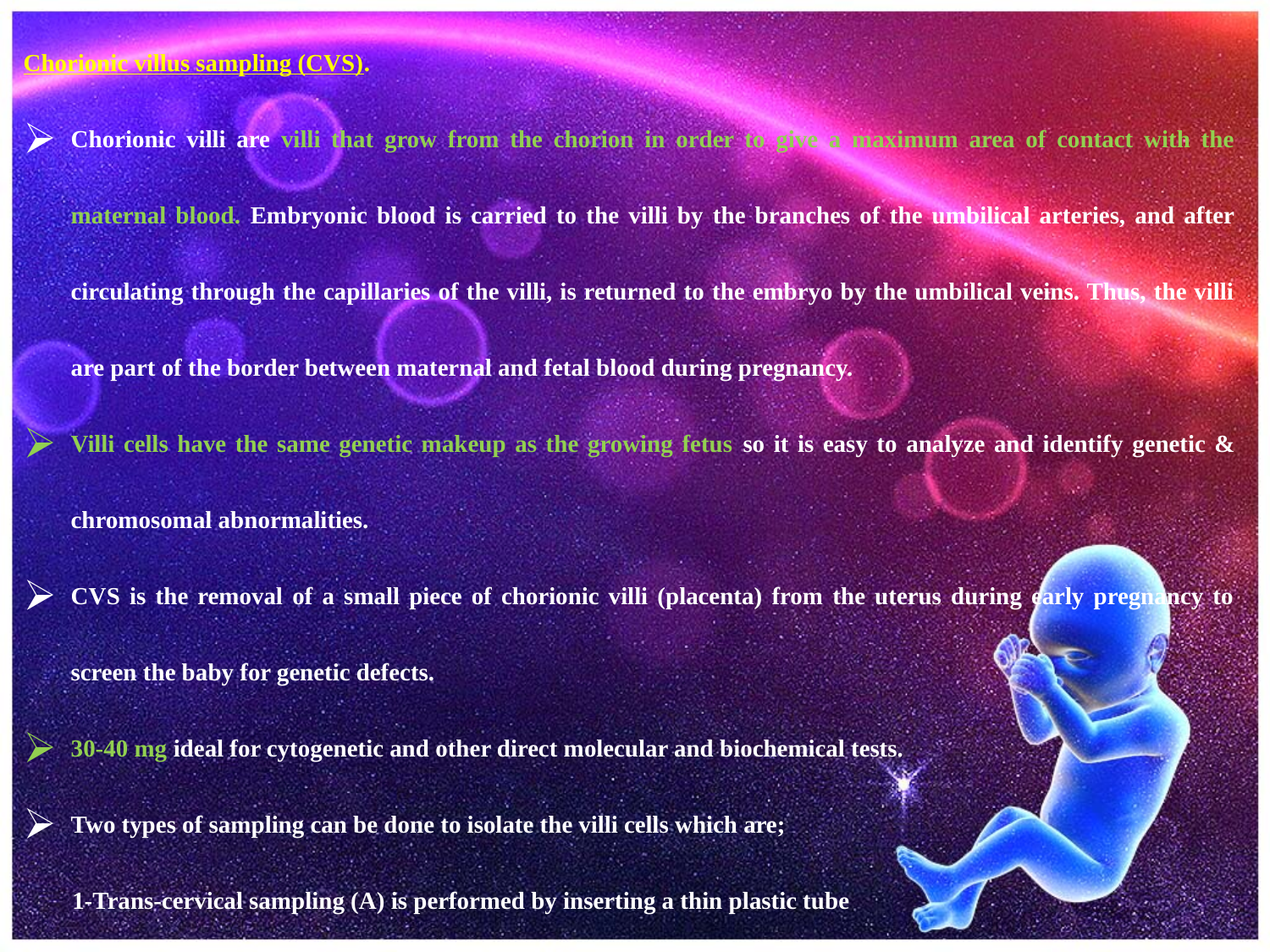

Chorionic villus sampling (CVS).
Chorionic villi are villi that grow from the chorion in order to give a maximum area of contact with the maternal blood. Embryonic blood is carried to the villi by the branches of the umbilical arteries, and after circulating through the capillaries of the villi, is returned to the embryo by the umbilical veins. Thus, the villi are part of the border between maternal and fetal blood during pregnancy.
Villi cells have the same genetic makeup as the growing fetus so it is easy to analyze and identify genetic & chromosomal abnormalities.
CVS is the removal of a small piece of chorionic villi (placenta) from the uterus during early pregnancy to screen the baby for genetic defects.
30-40 mg ideal for cytogenetic and other direct molecular and biochemical tests.
Two types of sampling can be done to isolate the villi cells which are;
        1-Trans-cervical sampling (A) is performed by inserting a thin plastic tube
        through vagina & cervix to reach placenta with the help of ultrasound
         guided images.
        2-Trans-abdominal (B) sampling is performed by inserting a needle through
      the abdomen utreus to reach placenta with the help of ultrasound guided images.